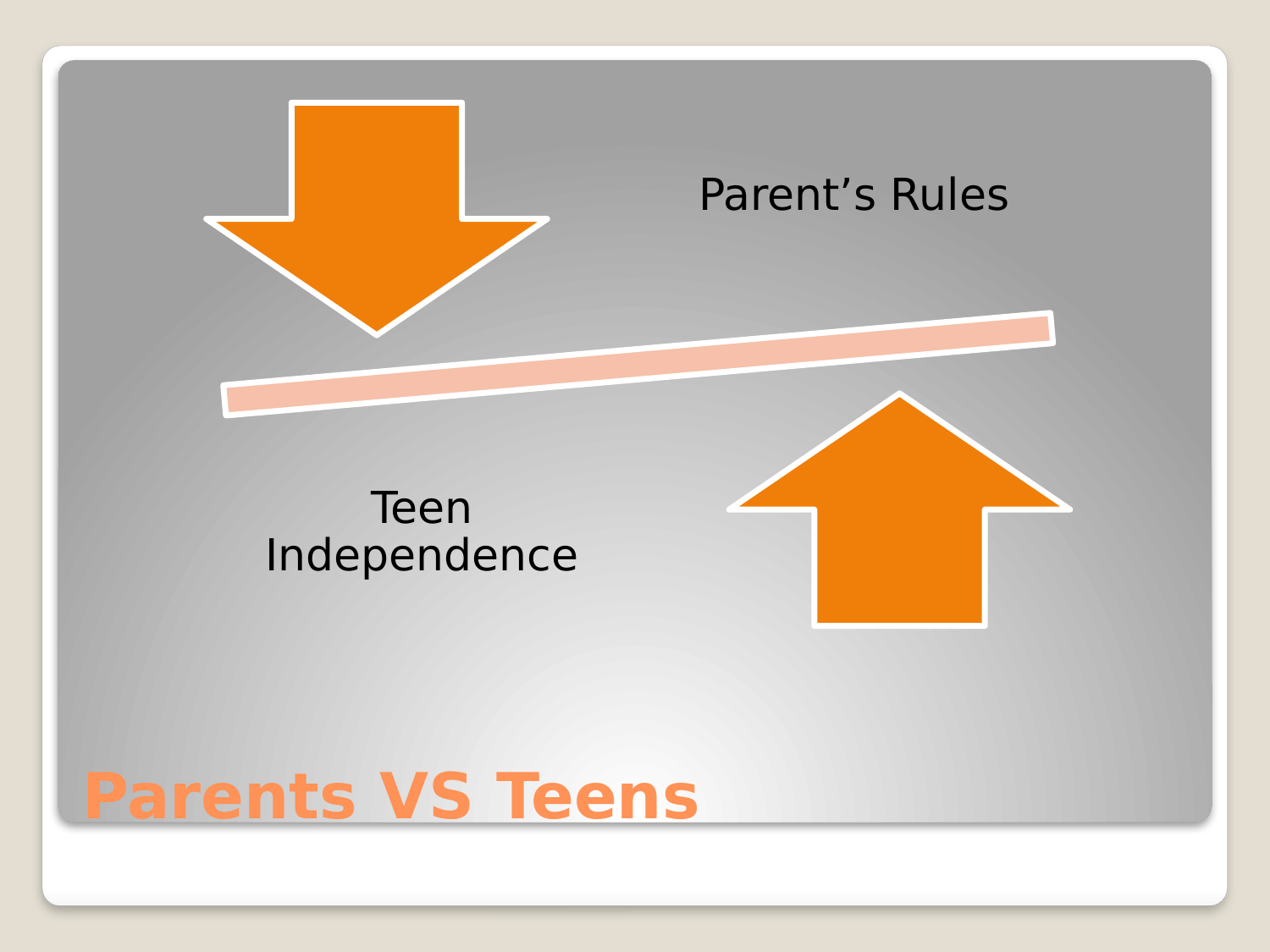

Parent’s Rules
Teen Independence
# Parents VS Teens